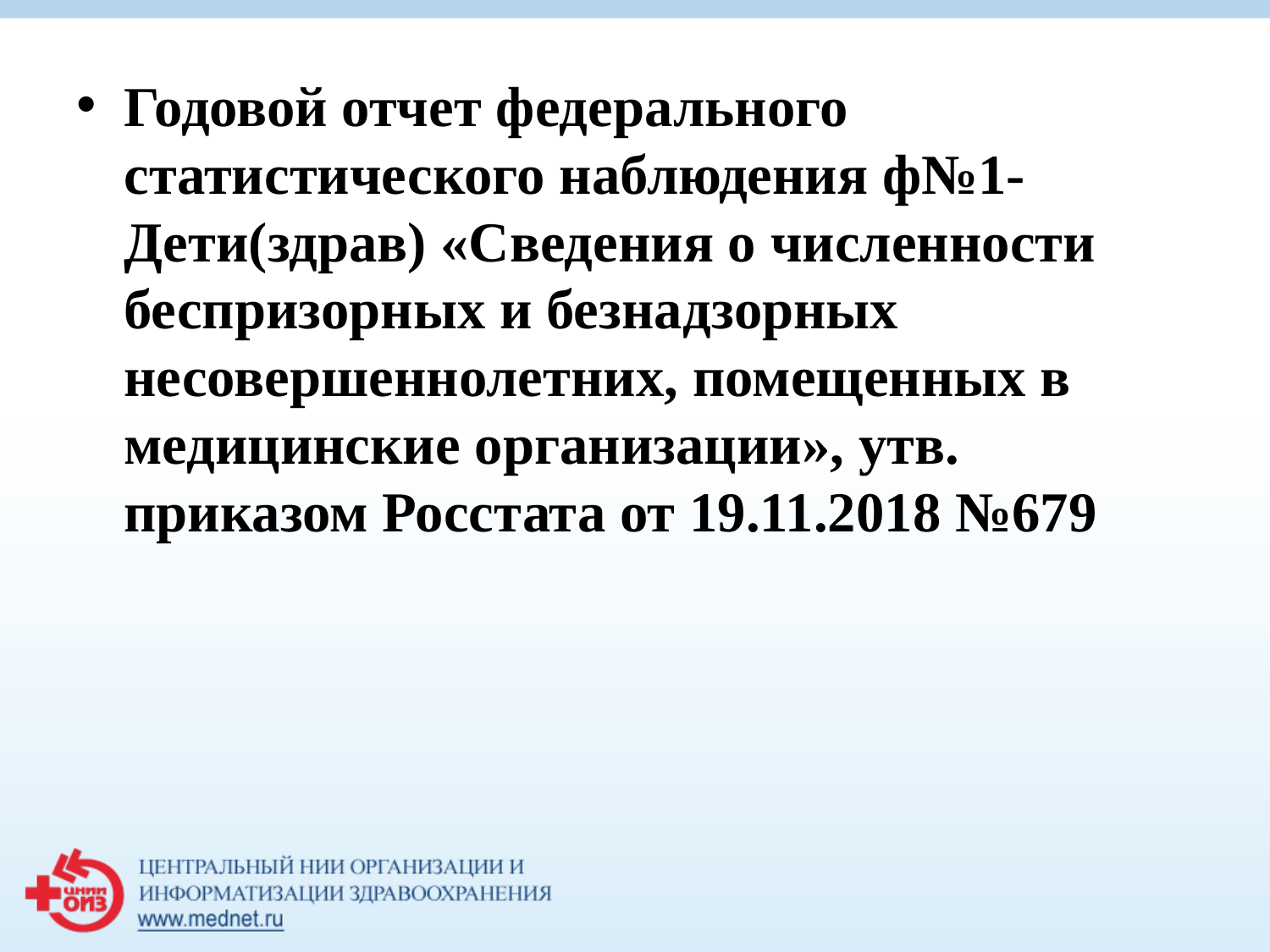

# Годовой отчет федерального статистического наблюдения ф№1-Дети(здрав) «Сведения о численности беспризорных и безнадзорных несовершеннолетних, помещенных в медицинские организации», утв. приказом Росстата от 19.11.2018 №679